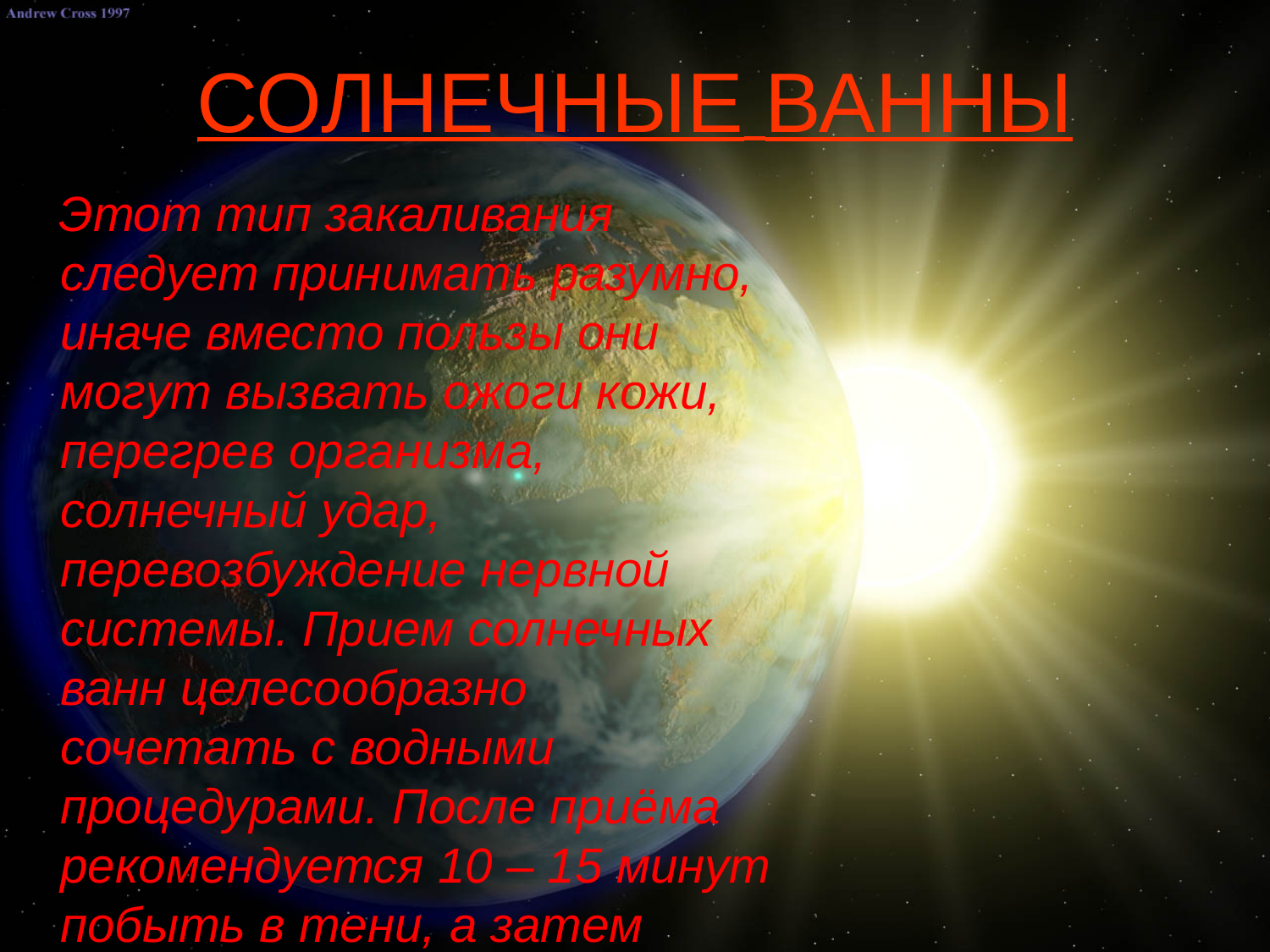

# СОЛНЕЧНЫЕ ВАННЫ
   Этот тип закаливания следует принимать разумно, иначе вместо пользы они могут вызвать ожоги кожи, перегрев организма, солнечный удар, перевозбуждение нервной системы. Прием солнечных ванн целесообразно сочетать с водными процедурами. После приёма рекомендуется 10 – 15 минут побыть в тени, а затем принять душ или искупаться.